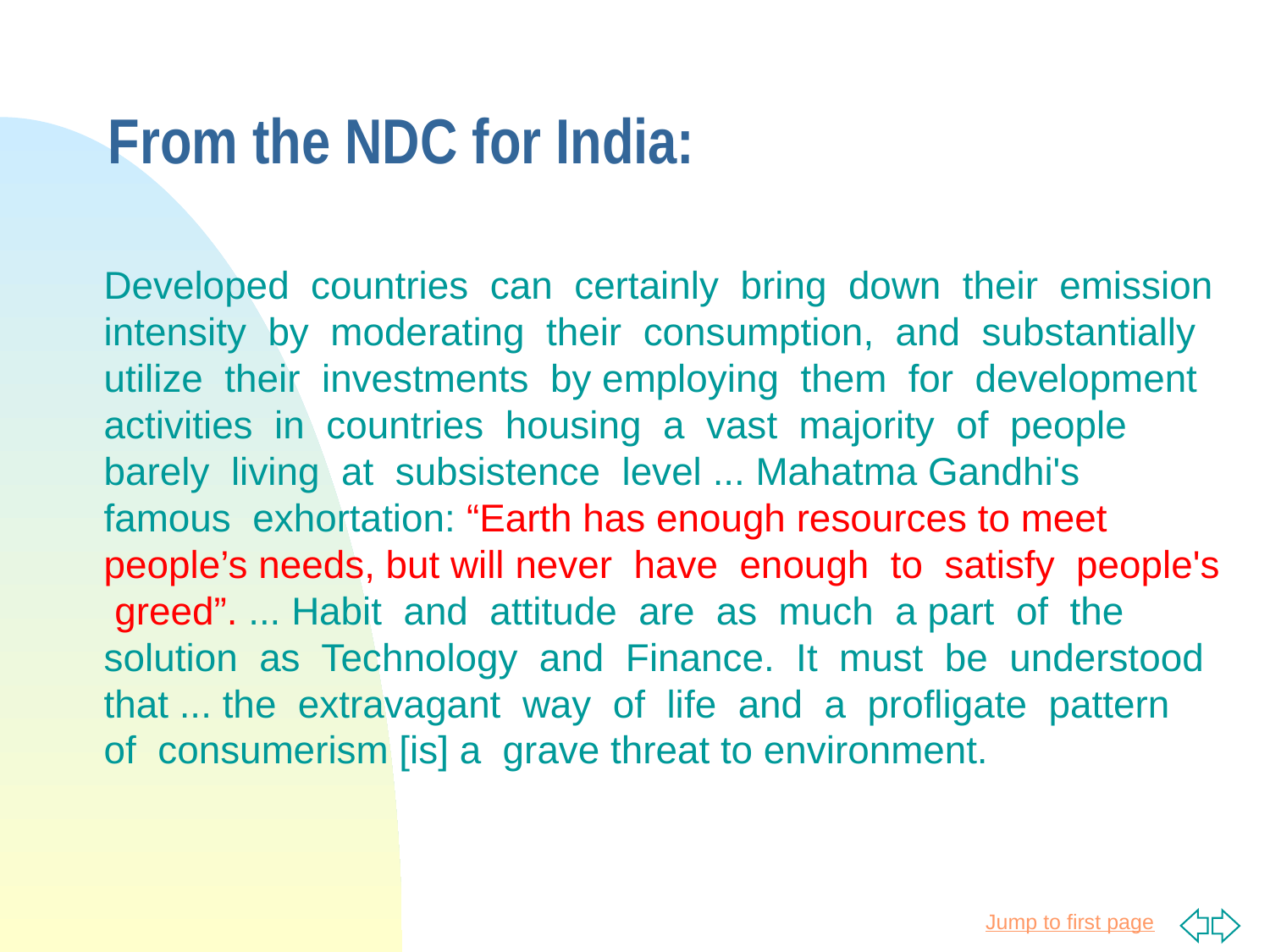

# From the NDC for India:

Developed  countries  can  certainly  bring  down  their  emission intensity  by  moderating  their  consumption,  and  substantially  utilize  their  investments  by employing  them  for  development  activities  in  countries  housing  a  vast  majority  of  people barely  living  at  subsistence  level ... Mahatma Gandhi's  famous  exhortation: “Earth has enough resources to meet people’s needs, but will never  have  enough  to  satisfy  people's  greed”. ... Habit  and  attitude  are  as  much  a part  of  the  solution  as  Technology  and  Finance.  It  must  be  understood  that ... the  extravagant  way  of  life  and  a  profligate  pattern  of  consumerism [is] a  grave threat to environment.